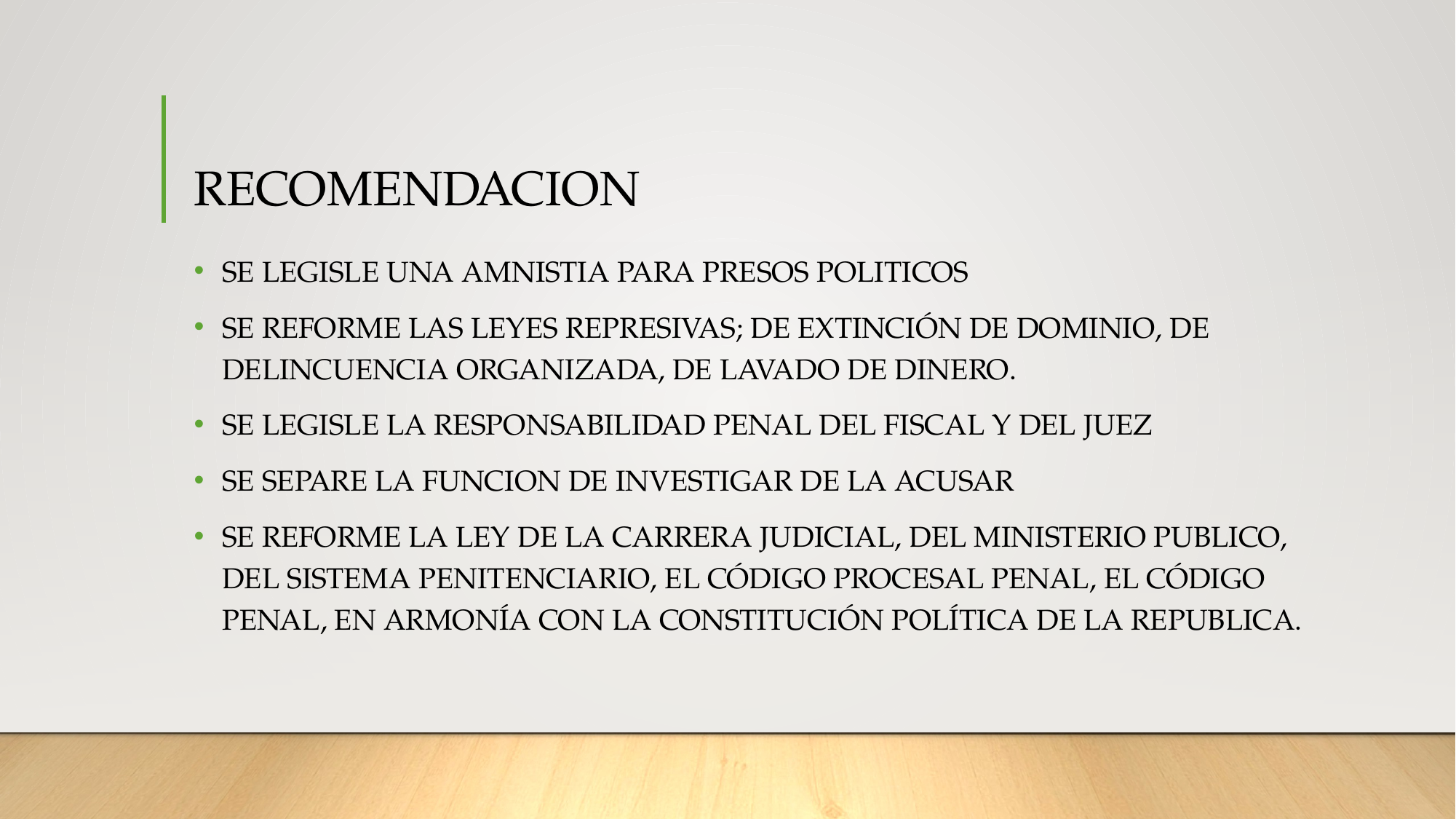

# RECOMENDACION
SE LEGISLE UNA AMNISTIA PARA PRESOS POLITICOS
SE REFORME LAS LEYES REPRESIVAS; DE EXTINCIÓN DE DOMINIO, DE DELINCUENCIA ORGANIZADA, DE LAVADO DE DINERO.
SE LEGISLE LA RESPONSABILIDAD PENAL DEL FISCAL Y DEL JUEZ
SE SEPARE LA FUNCION DE INVESTIGAR DE LA ACUSAR
SE REFORME LA LEY DE LA CARRERA JUDICIAL, DEL MINISTERIO PUBLICO, DEL SISTEMA PENITENCIARIO, EL CÓDIGO PROCESAL PENAL, EL CÓDIGO PENAL, EN ARMONÍA CON LA CONSTITUCIÓN POLÍTICA DE LA REPUBLICA.